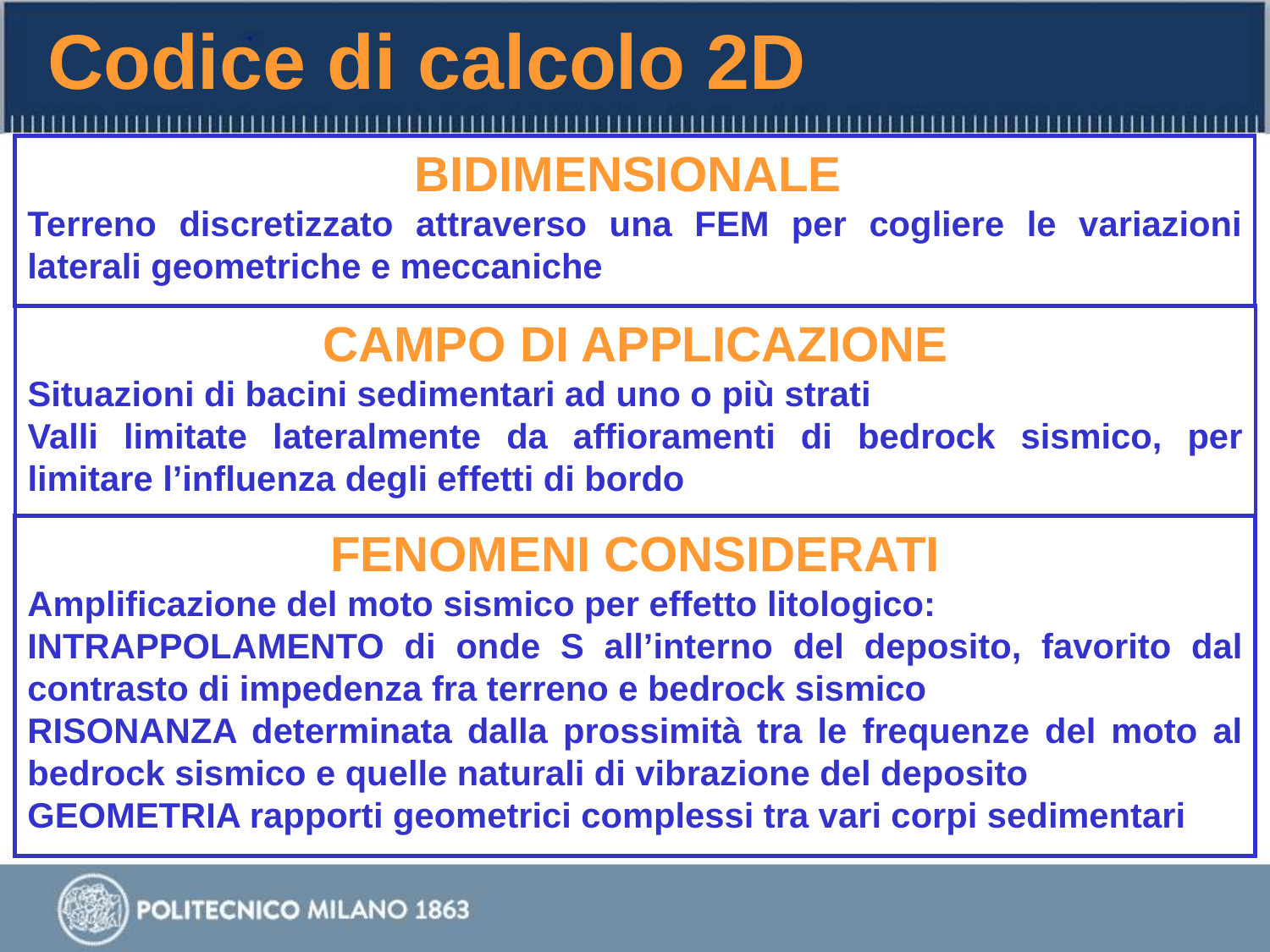

Codice di calcolo 2D
BIDIMENSIONALE
Terreno discretizzato attraverso una FEM per cogliere le variazioni laterali geometriche e meccaniche
CAMPO DI APPLICAZIONE
Situazioni di bacini sedimentari ad uno o più strati
Valli limitate lateralmente da affioramenti di bedrock sismico, per limitare l’influenza degli effetti di bordo
FENOMENI CONSIDERATI
Amplificazione del moto sismico per effetto litologico:
INTRAPPOLAMENTO di onde S all’interno del deposito, favorito dal contrasto di impedenza fra terreno e bedrock sismico
RISONANZA determinata dalla prossimità tra le frequenze del moto al bedrock sismico e quelle naturali di vibrazione del deposito
GEOMETRIA rapporti geometrici complessi tra vari corpi sedimentari